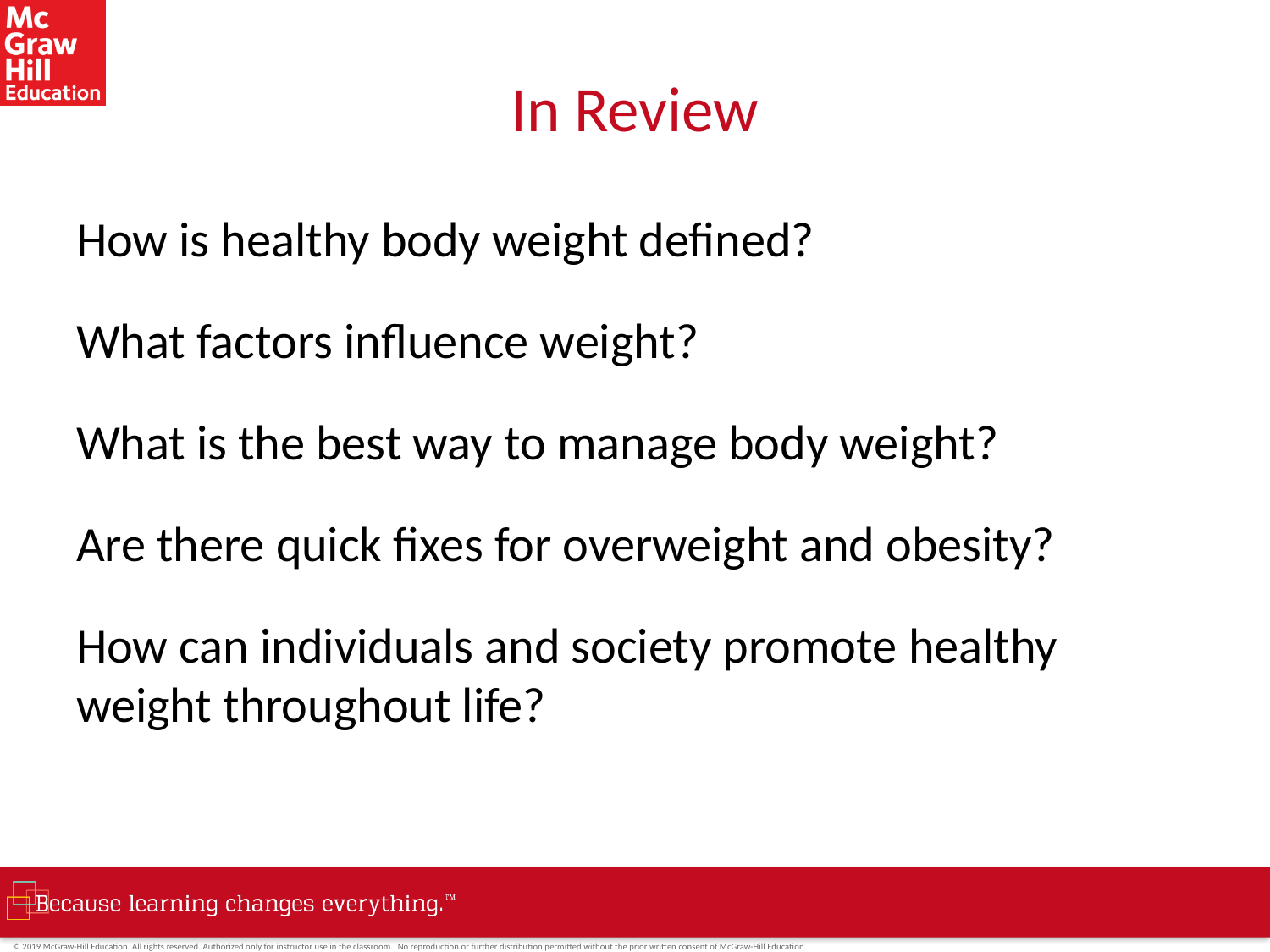

# In Review
How is healthy body weight defined?
What factors influence weight?
What is the best way to manage body weight?
Are there quick fixes for overweight and obesity?
How can individuals and society promote healthy weight throughout life?